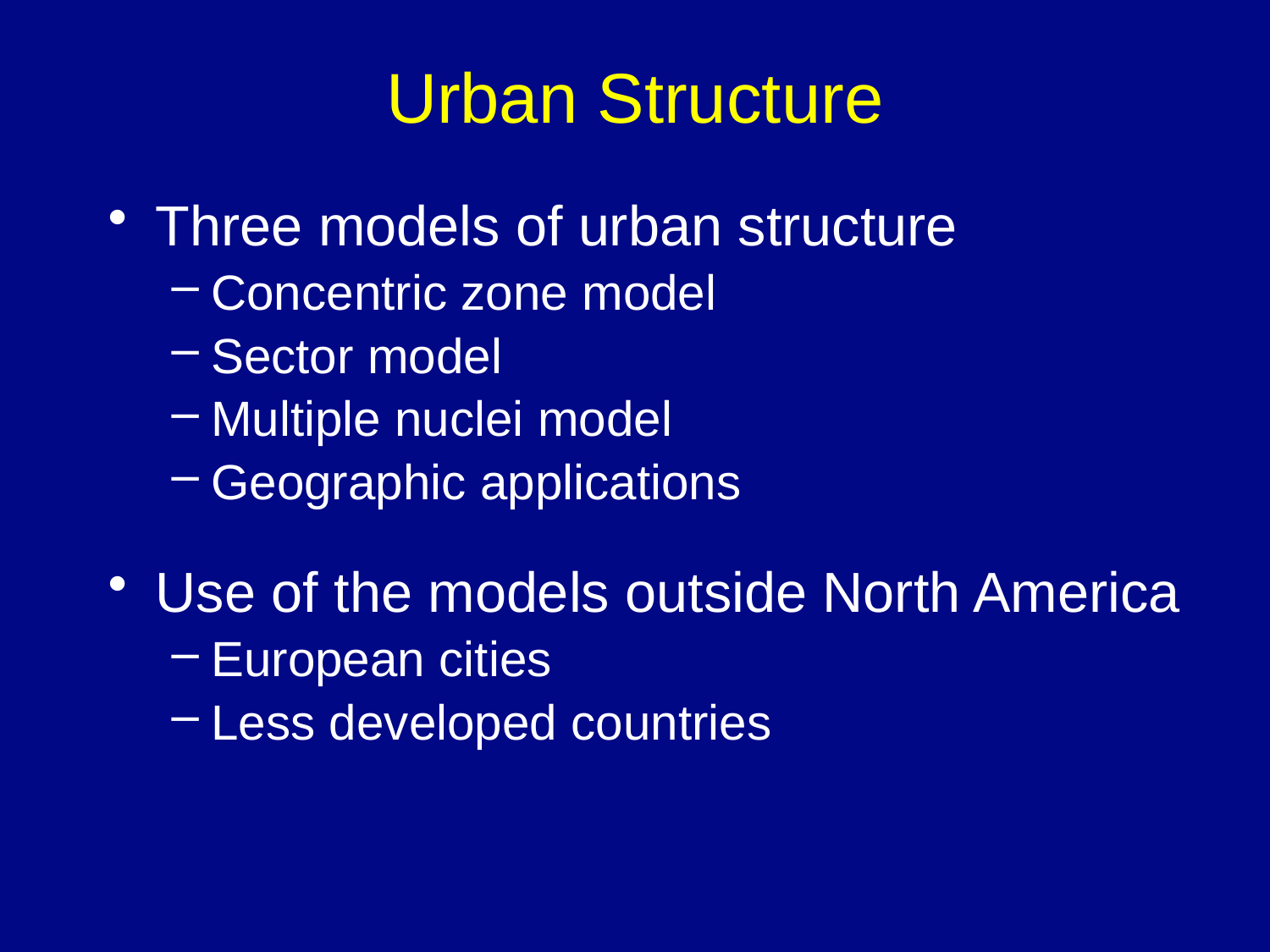

# Urban Structure
Three models of urban structure
Concentric zone model
Sector model
Multiple nuclei model
Geographic applications

Use of the models outside North America
European cities
Less developed countries